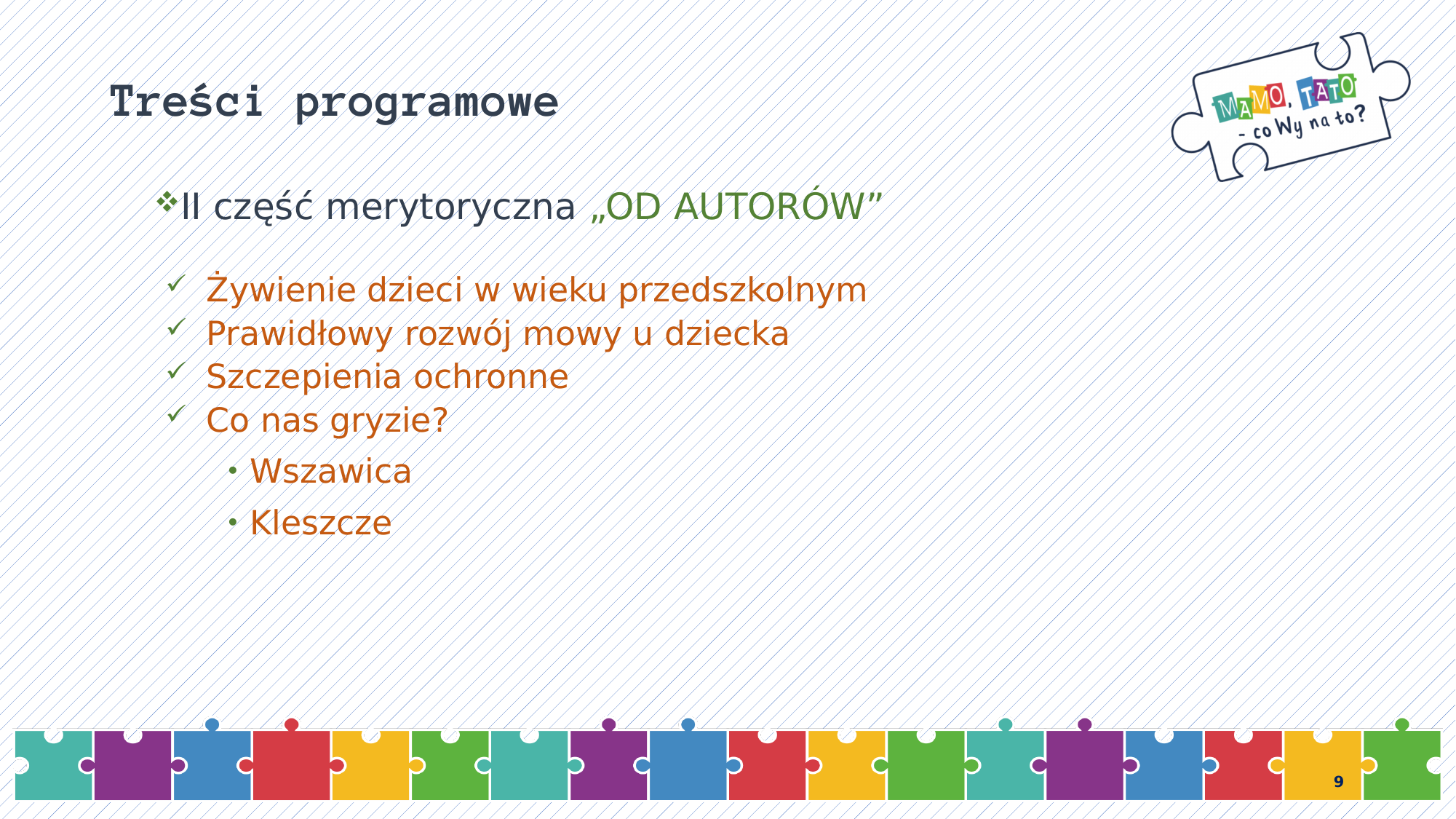

# Treści programowe
II część merytoryczna „OD AUTORÓW”

Żywienie dzieci w wieku przedszkolnym
Prawidłowy rozwój mowy u dziecka
Szczepienia ochronne
Co nas gryzie?
Wszawica
Kleszcze

9